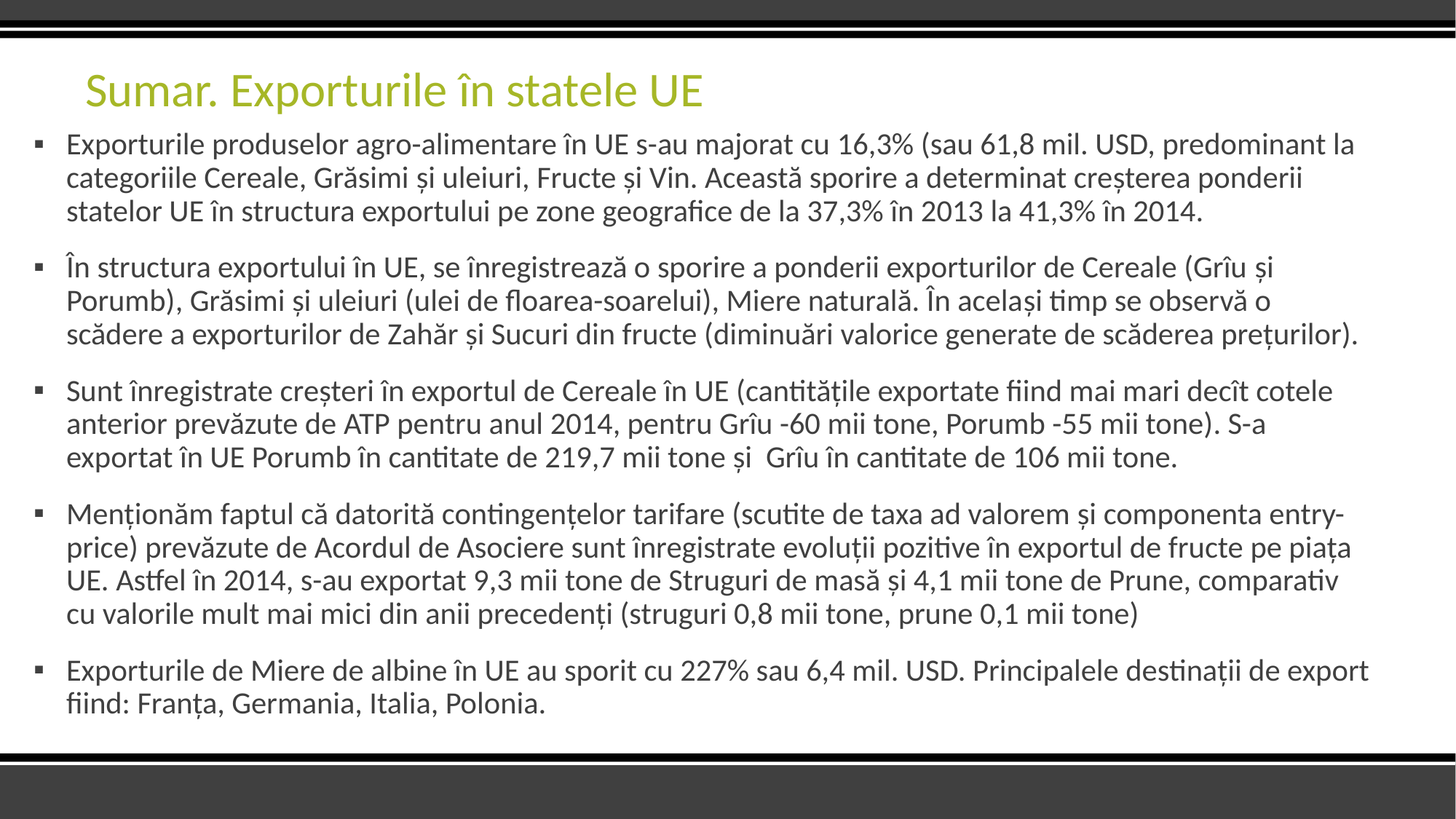

# Sumar. Exporturile în statele UE
Exporturile produselor agro-alimentare în UE s-au majorat cu 16,3% (sau 61,8 mil. USD, predominant la categoriile Cereale, Grăsimi și uleiuri, Fructe și Vin. Această sporire a determinat creșterea ponderii statelor UE în structura exportului pe zone geografice de la 37,3% în 2013 la 41,3% în 2014.
În structura exportului în UE, se înregistrează o sporire a ponderii exporturilor de Cereale (Grîu și Porumb), Grăsimi și uleiuri (ulei de floarea-soarelui), Miere naturală. În același timp se observă o scădere a exporturilor de Zahăr și Sucuri din fructe (diminuări valorice generate de scăderea prețurilor).
Sunt înregistrate creșteri în exportul de Cereale în UE (cantitățile exportate fiind mai mari decît cotele anterior prevăzute de ATP pentru anul 2014, pentru Grîu -60 mii tone, Porumb -55 mii tone). S-a exportat în UE Porumb în cantitate de 219,7 mii tone și  Grîu în cantitate de 106 mii tone.
Menționăm faptul că datorită contingențelor tarifare (scutite de taxa ad valorem și componenta entry-price) prevăzute de Acordul de Asociere sunt înregistrate evoluții pozitive în exportul de fructe pe piața UE. Astfel în 2014, s-au exportat 9,3 mii tone de Struguri de masă și 4,1 mii tone de Prune, comparativ cu valorile mult mai mici din anii precedenți (struguri 0,8 mii tone, prune 0,1 mii tone)
Exporturile de Miere de albine în UE au sporit cu 227% sau 6,4 mil. USD. Principalele destinații de export fiind: Franța, Germania, Italia, Polonia.